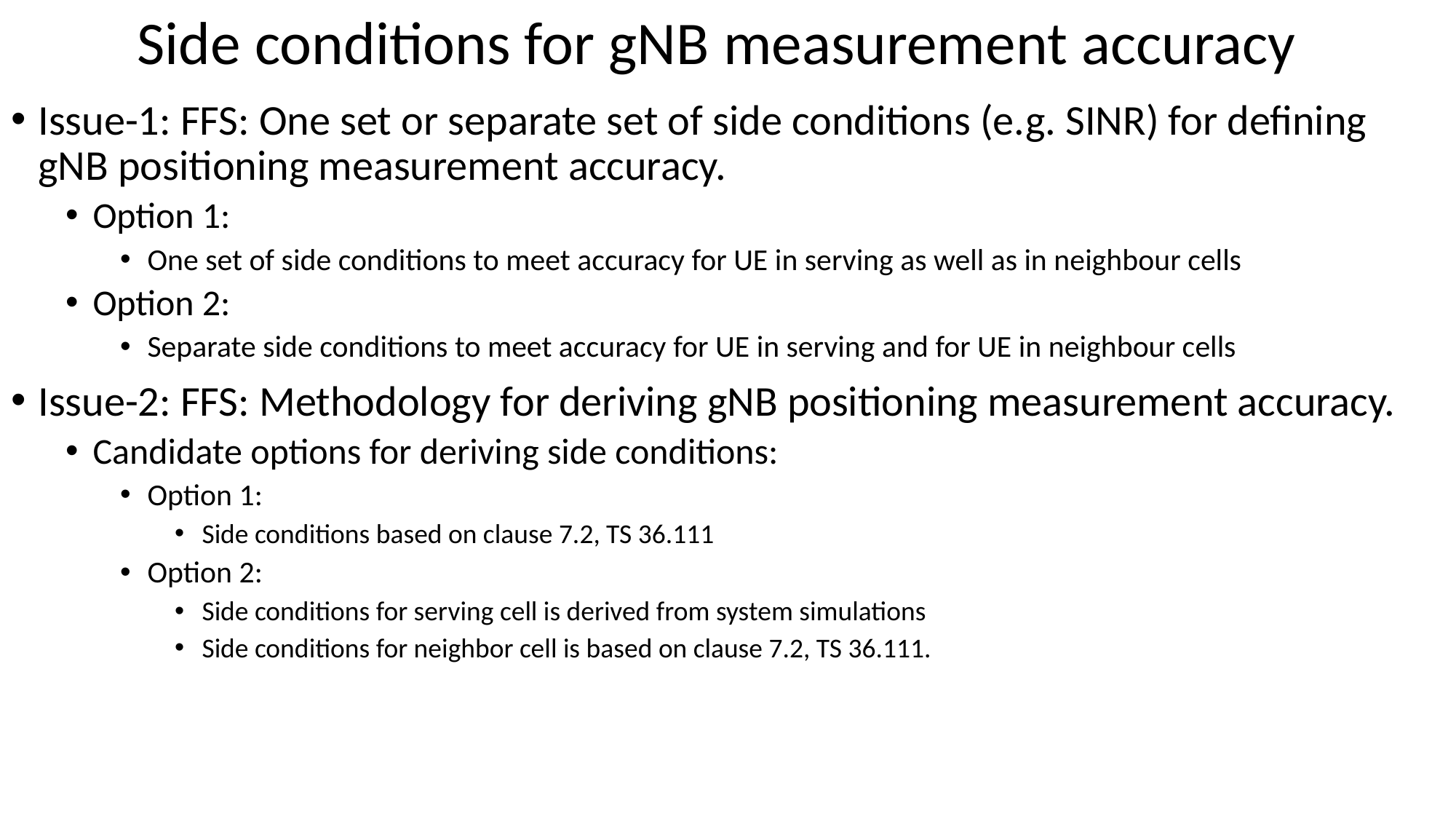

# Side conditions for gNB measurement accuracy
Issue-1: FFS: One set or separate set of side conditions (e.g. SINR) for defining gNB positioning measurement accuracy.
Option 1:
One set of side conditions to meet accuracy for UE in serving as well as in neighbour cells
Option 2:
Separate side conditions to meet accuracy for UE in serving and for UE in neighbour cells
Issue-2: FFS: Methodology for deriving gNB positioning measurement accuracy.
Candidate options for deriving side conditions:
Option 1:
Side conditions based on clause 7.2, TS 36.111
Option 2:
Side conditions for serving cell is derived from system simulations
Side conditions for neighbor cell is based on clause 7.2, TS 36.111.